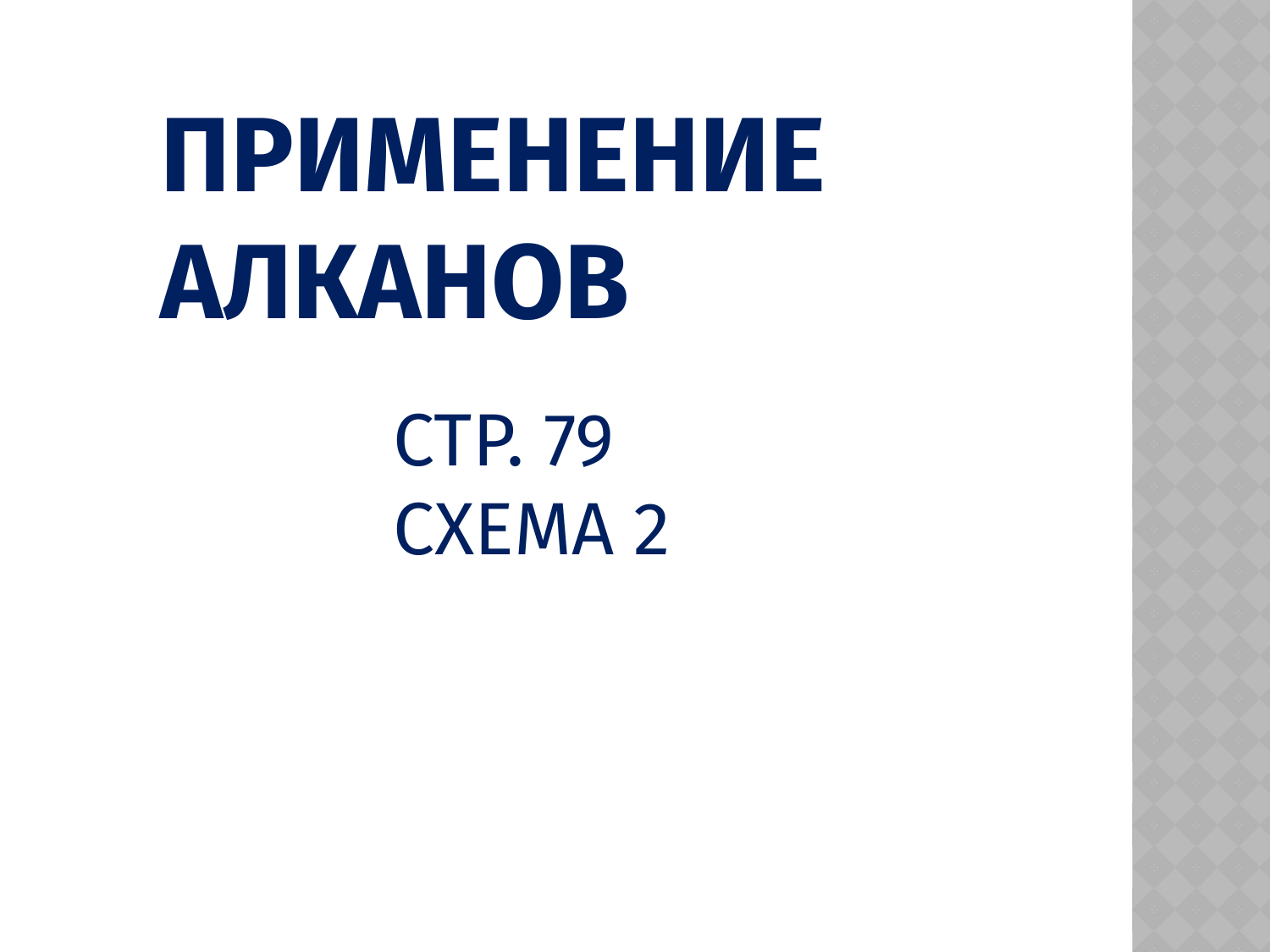

ПРИМЕНЕНИЕ АЛКАНОВ

# Стр. 79 схема 2